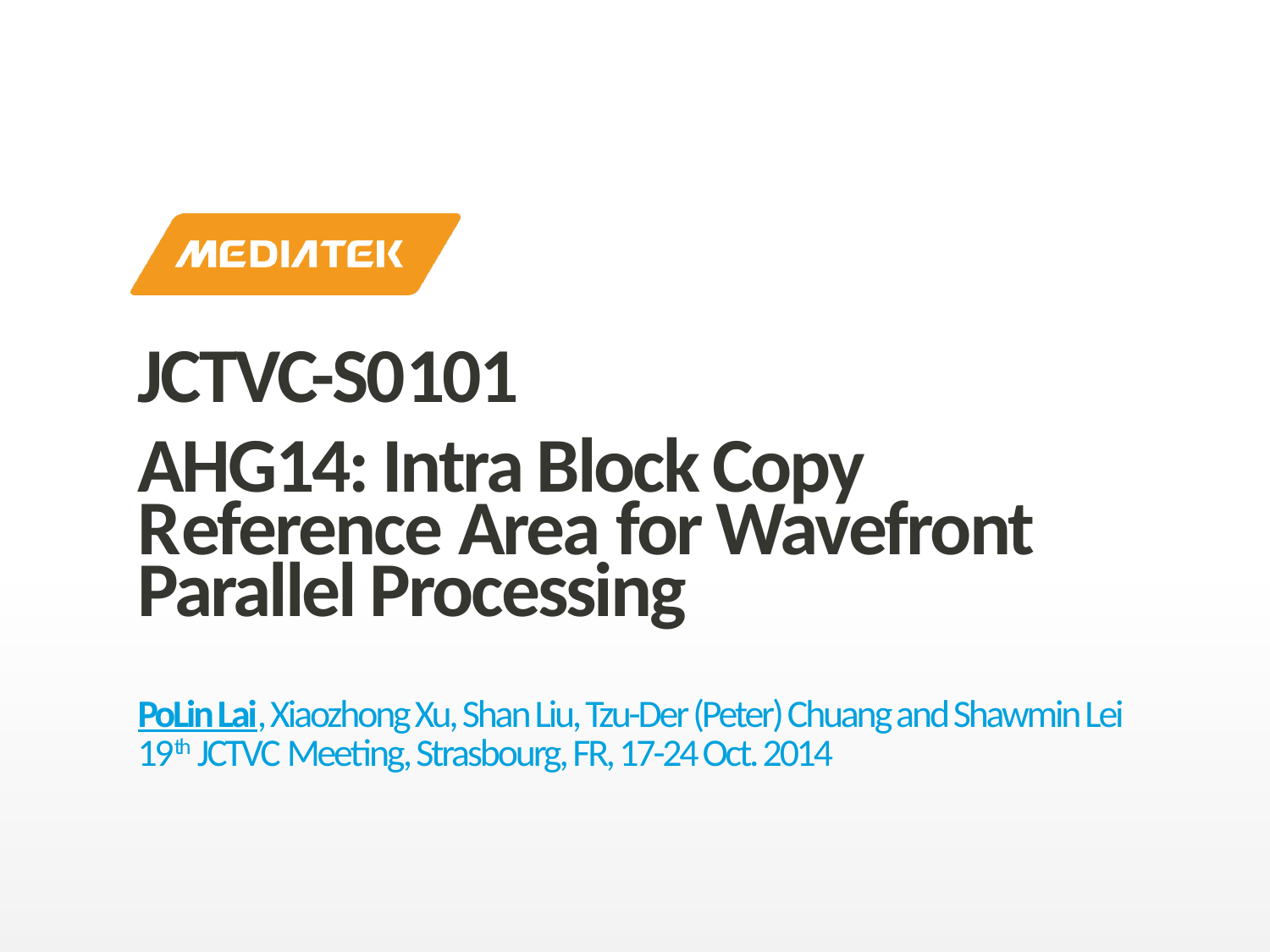

# JCTVC-S0101 AHG14: Intra Block Copy Reference Area for Wavefront Parallel Processing
PoLin Lai, Xiaozhong Xu, Shan Liu, Tzu-Der (Peter) Chuang and Shawmin Lei
19th JCTVC Meeting, Strasbourg, FR, 17-24 Oct. 2014